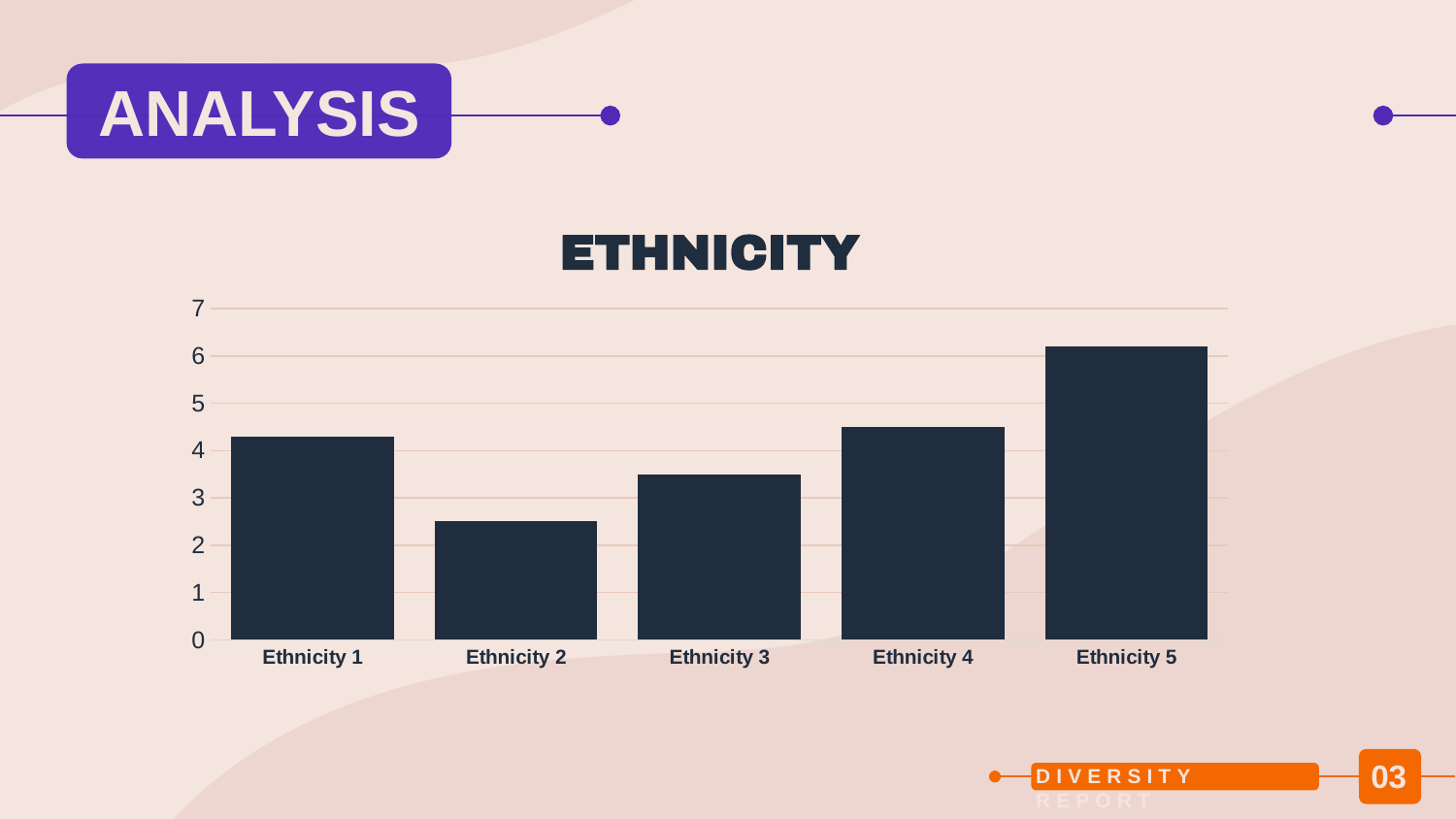

ANALYSIS
ETHNICITY

### Chart

| Category | Ethnicity |
|---|---|
| Ethnicity 1 | 4.3 |
| Ethnicity 2 | 2.5 |
| Ethnicity 3 | 3.5 |
| Ethnicity 4 | 4.5 |
| Ethnicity 5 | 6.2 |
03

DIVERSITY REPORT